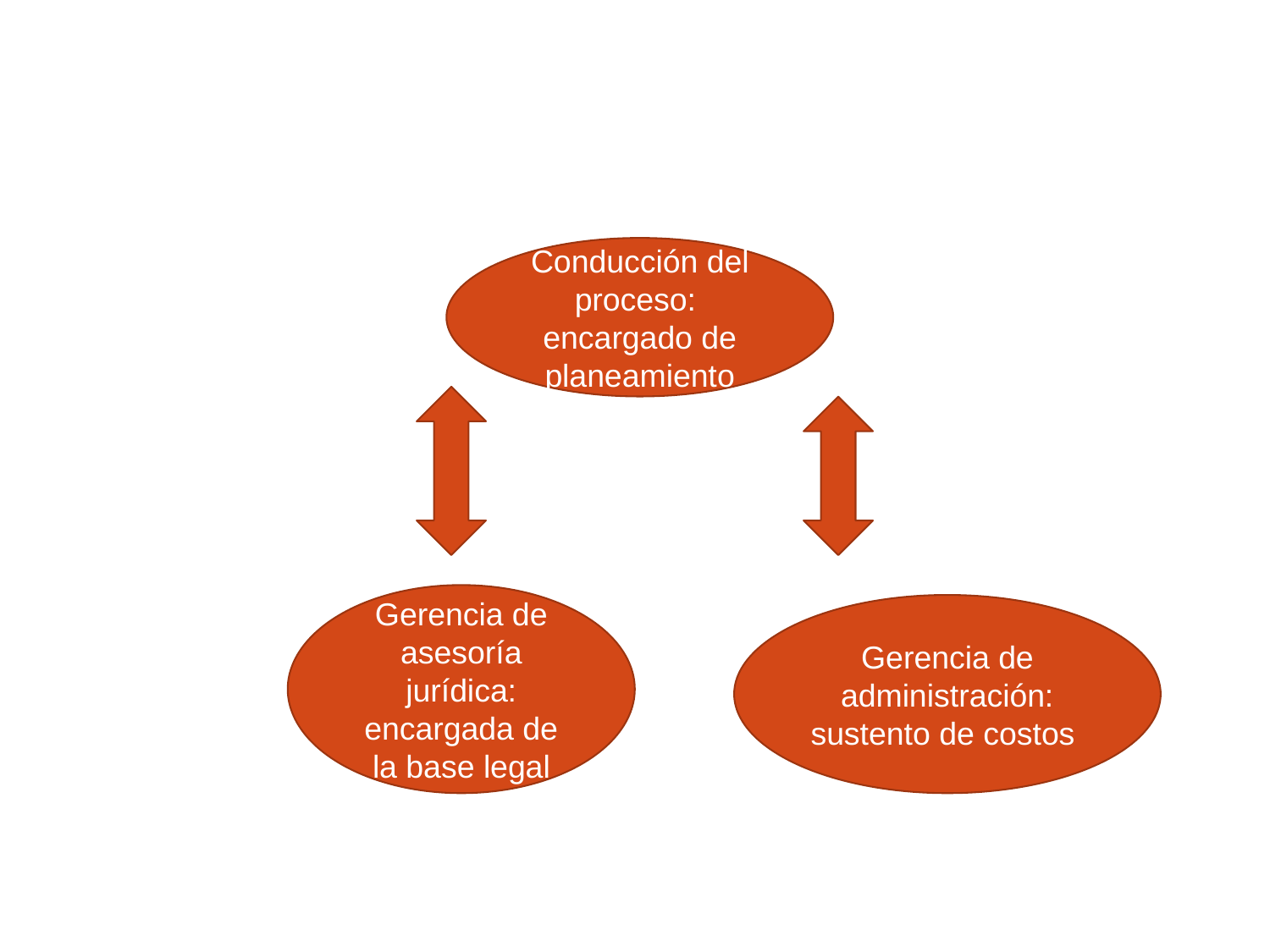

Conducción del proceso:  encargado de planeamiento

Gerencia de asesoría jurídica: encargada de la base legal
Gerencia de administración: sustento de costos